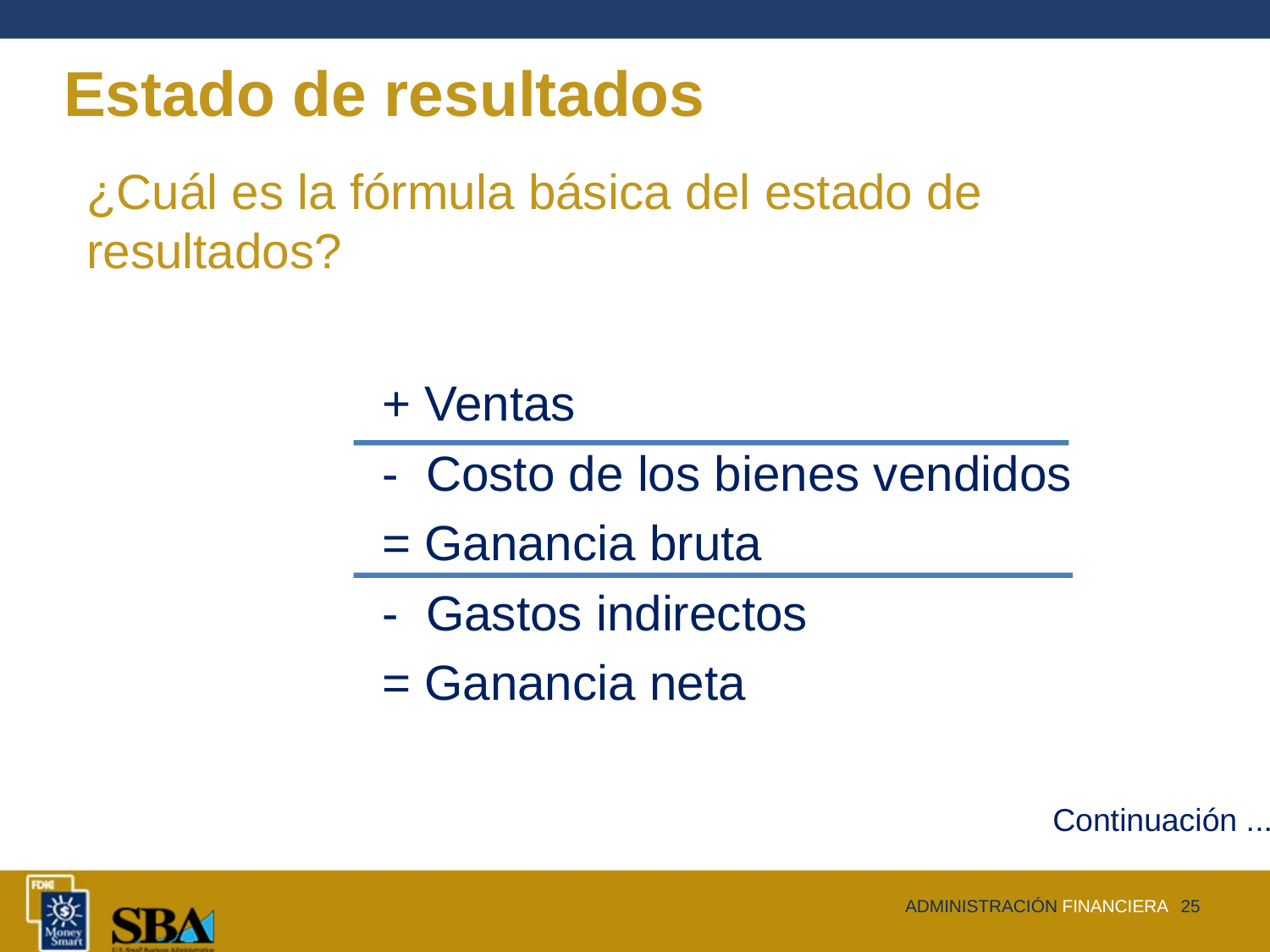

# Estado de resultados
¿Cuál es la fórmula básica del estado de resultados?

+ Ventas
-  Costo de los bienes vendidos
= Ganancia bruta
-  Gastos indirectos
= Ganancia neta

Continuación ...